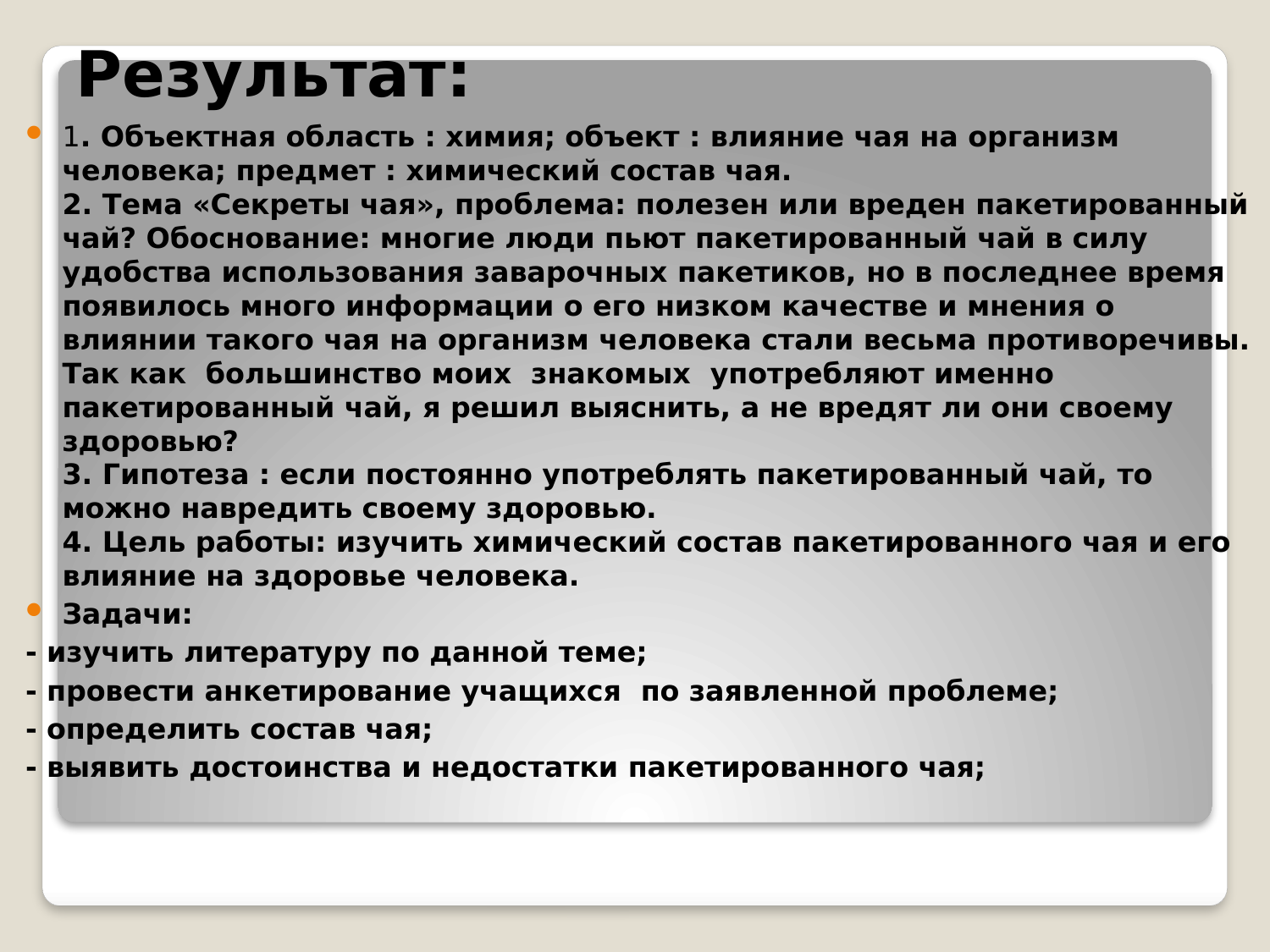

# Результат:
1. Объектная область : химия; объект : влияние чая на организм человека; предмет : химический состав чая.
2. Тема «Секреты чая», проблема: полезен или вреден пакетированный чай? Обоснование: многие люди пьют пакетированный чай в силу удобства использования заварочных пакетиков, но в последнее время появилось много информации о его низком качестве и мнения о влиянии такого чая на организм человека стали весьма противоречивы. Так как  большинство моих  знакомых  употребляют именно пакетированный чай, я решил выяснить, а не вредят ли они своему здоровью?
3. Гипотеза : если постоянно употреблять пакетированный чай, то можно навредить своему здоровью.
4. Цель работы: изучить химический состав пакетированного чая и его влияние на здоровье человека.
Задачи:
- изучить литературу по данной теме;
- провести анкетирование учащихся  по заявленной проблеме;
- определить состав чая;
- выявить достоинства и недостатки пакетированного чая;